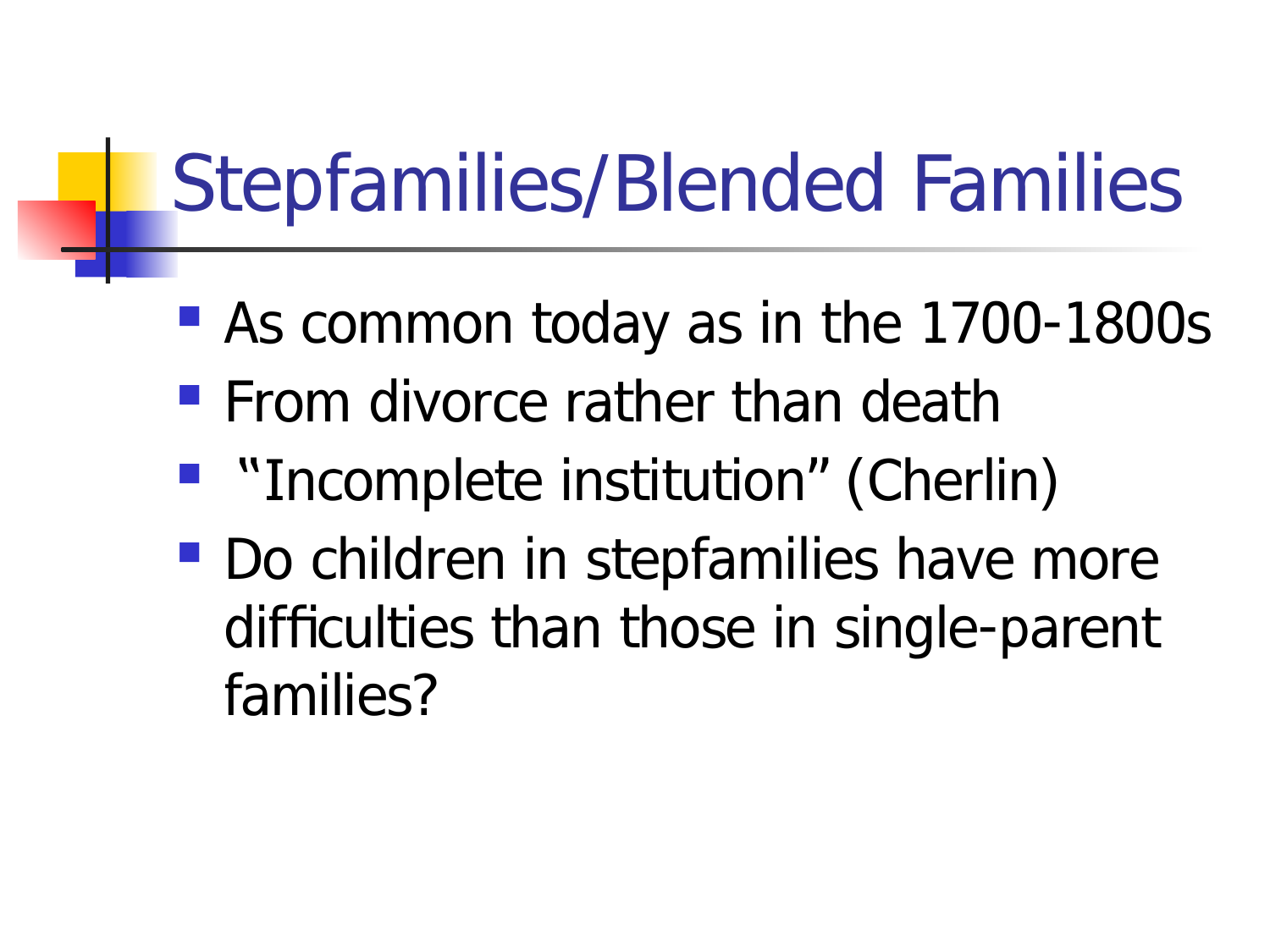

# Stepfamilies/Blended Families
As common today as in the 1700-1800s
From divorce rather than death
 “Incomplete institution” (Cherlin)
Do children in stepfamilies have more difficulties than those in single-parent families?